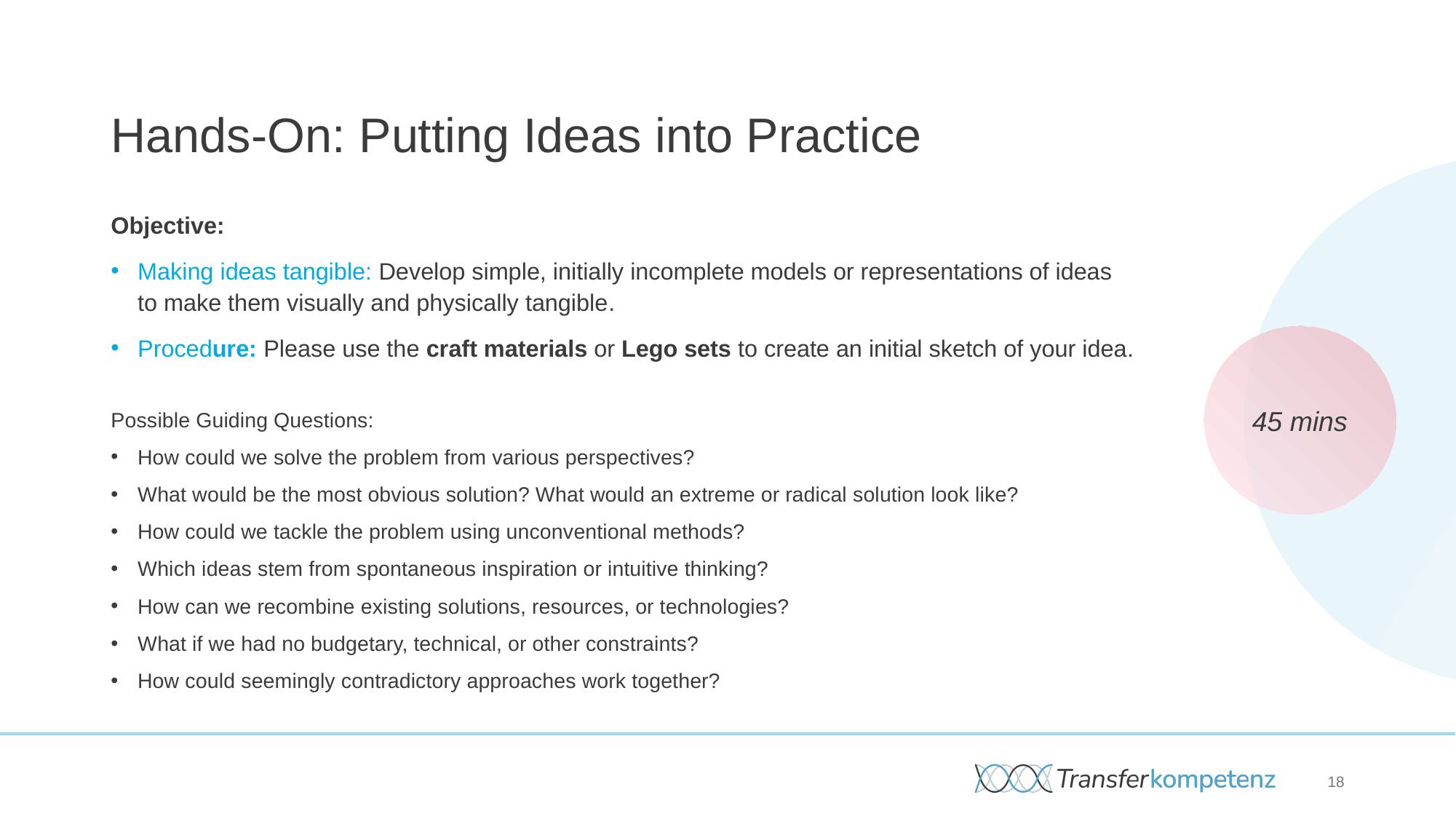

# Hands-On: Putting Ideas into Practice

Objective:
Making ideas tangible: Develop simple, initially incomplete models or representations of ideas to make them visually and physically tangible.
Procedure: Please use the craft materials or Lego sets to create an initial sketch of your idea.
Possible Guiding Questions:​
How could we solve the problem from various perspectives?​
What would be the most obvious solution? What would an extreme or radical solution look like?
How could we tackle the problem using unconventional methods?​
Which ideas stem from spontaneous inspiration or intuitive thinking?
How can we recombine existing solutions, resources, or technologies?​
What if we had no budgetary, technical, or other constraints?
How could seemingly contradictory approaches work together?
45 mins
18